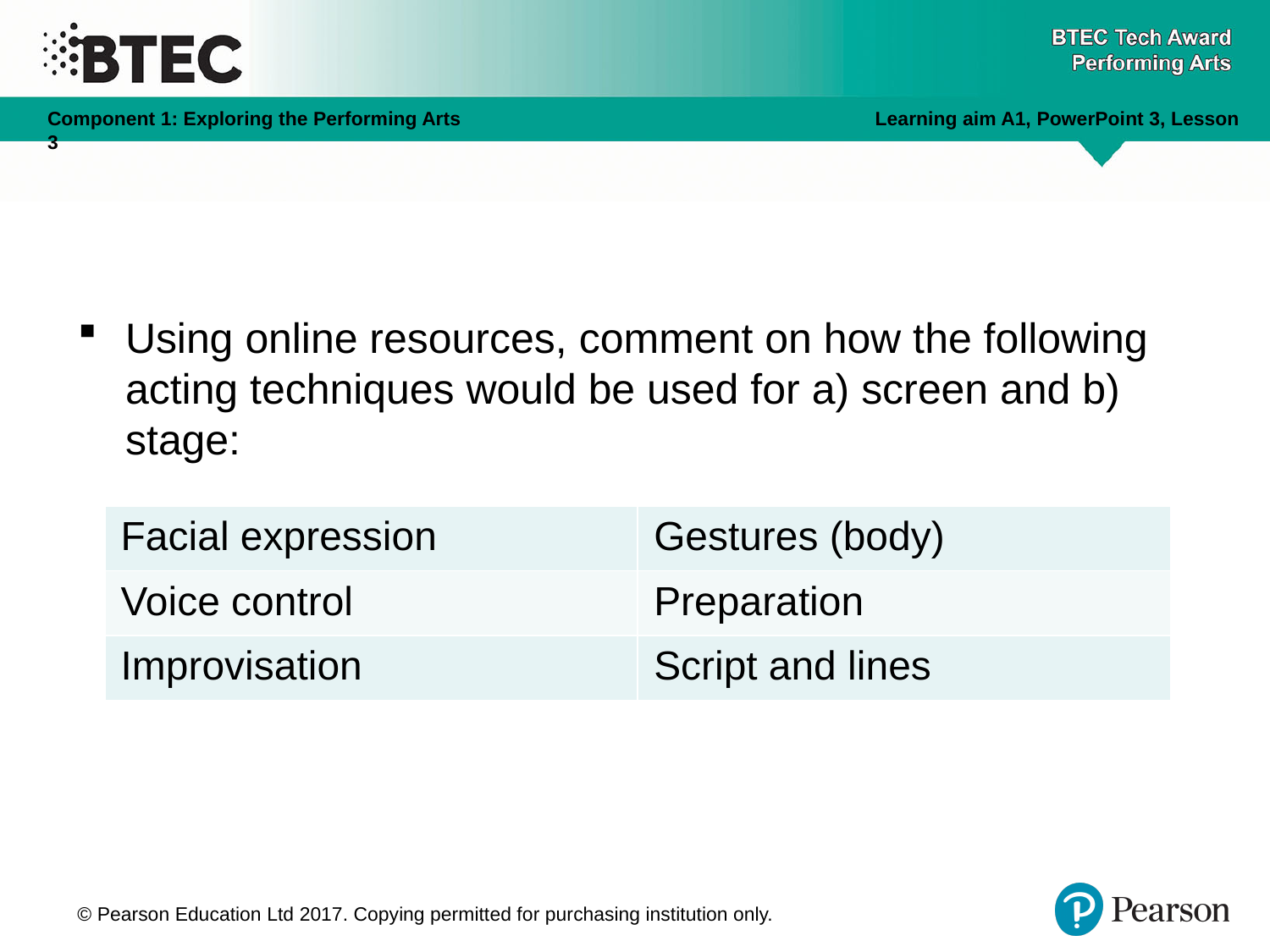

Using online resources, comment on how the following acting techniques would be used for a) screen and b) stage:

| Facial expression | Gestures (body) |
| --- | --- |
| Voice control | Preparation |
| Improvisation | Script and lines |
© Pearson Education Ltd 2017. Copying permitted for purchasing institution only.